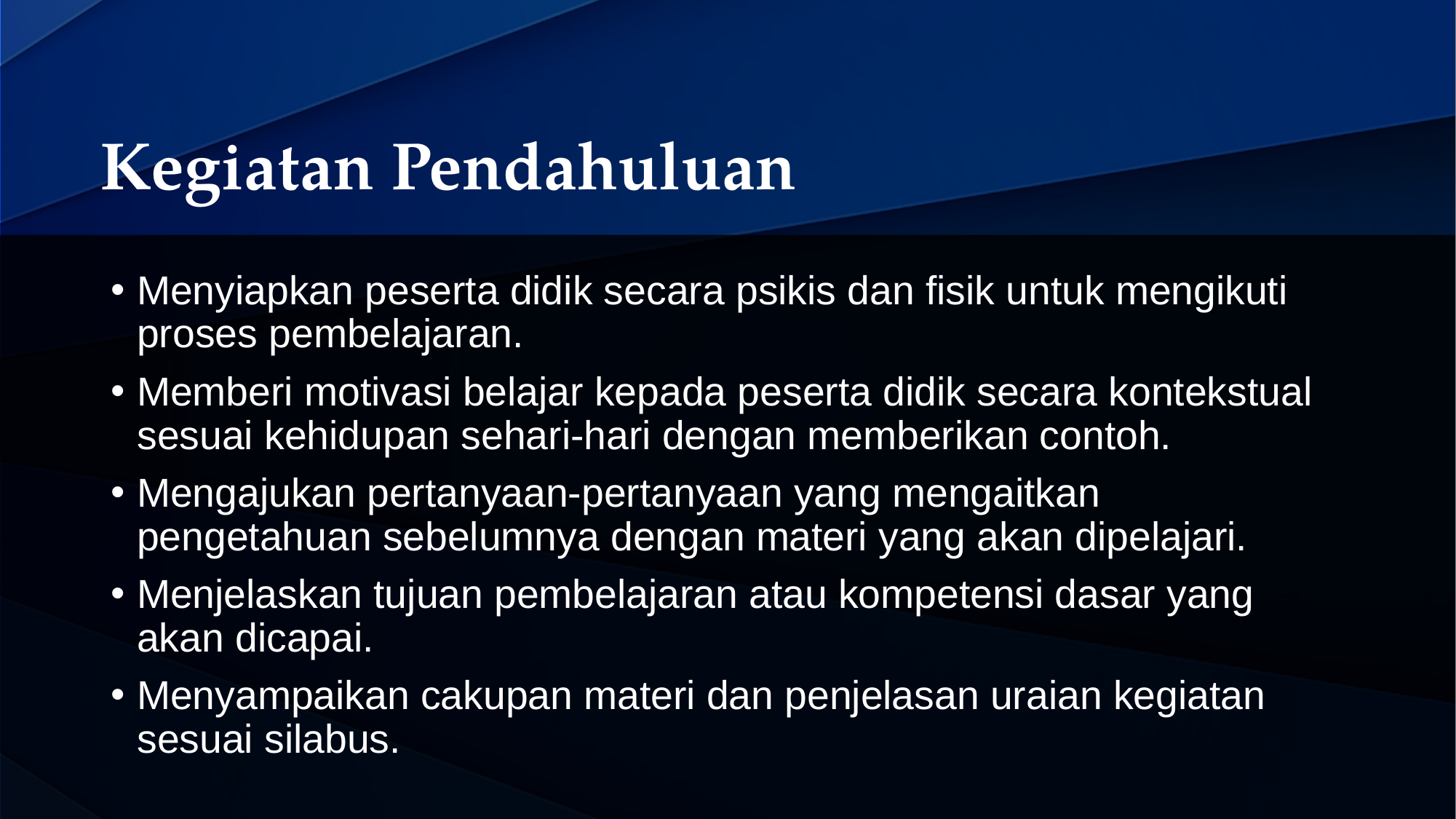

# Kegiatan Pendahuluan
Menyiapkan peserta didik secara psikis dan fisik untuk mengikuti proses pembelajaran.
Memberi motivasi belajar kepada peserta didik secara kontekstual sesuai kehidupan sehari-hari dengan memberikan contoh.
Mengajukan pertanyaan-pertanyaan yang mengaitkan pengetahuan sebelumnya dengan materi yang akan dipelajari.
Menjelaskan tujuan pembelajaran atau kompetensi dasar yang akan dicapai.
Menyampaikan cakupan materi dan penjelasan uraian kegiatan sesuai silabus.